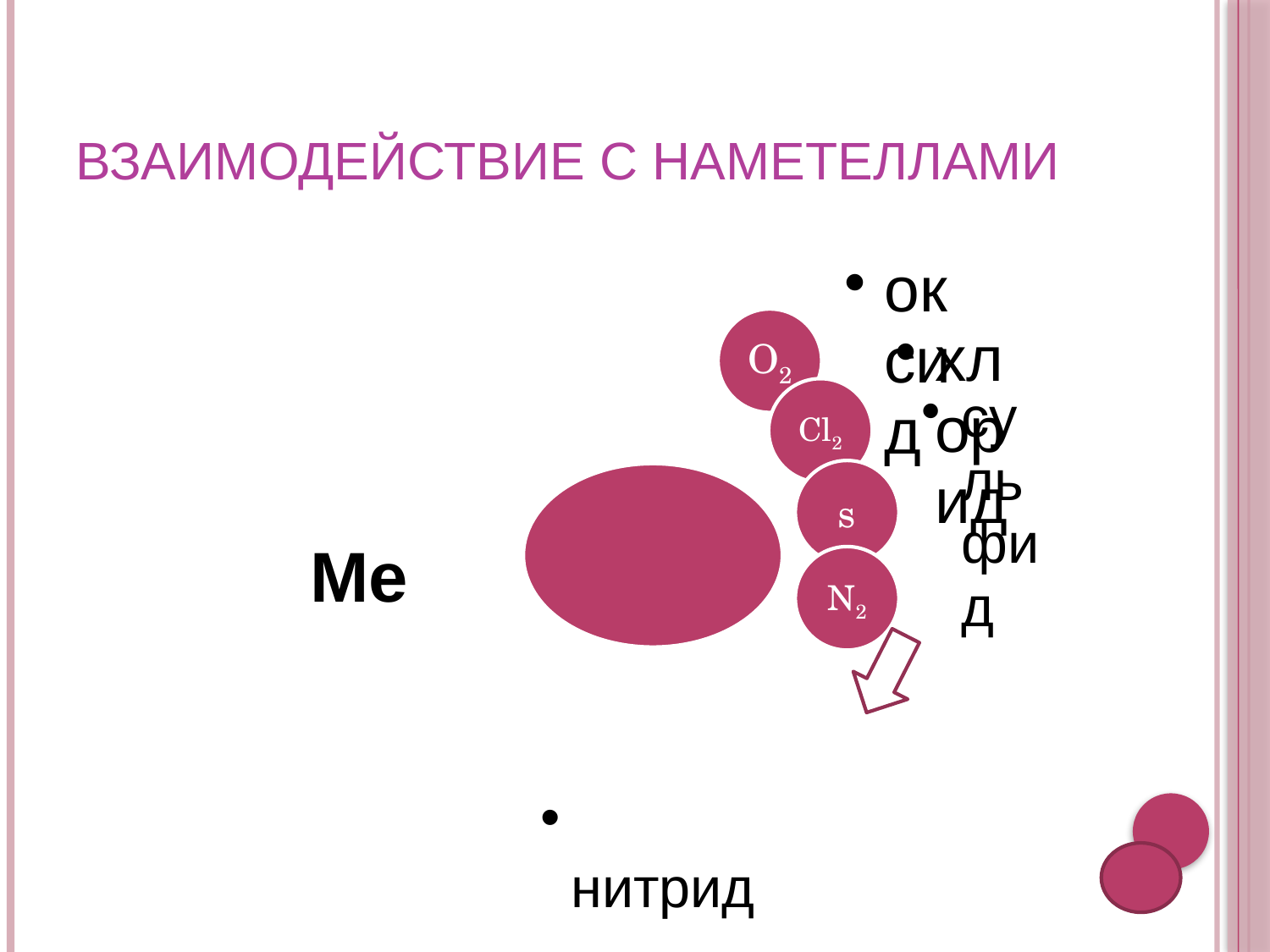

# ВЗАИМОДЕЙСТВИЕ С НАМЕТЕЛЛАМИ
s
N2

Ме
   нитрид